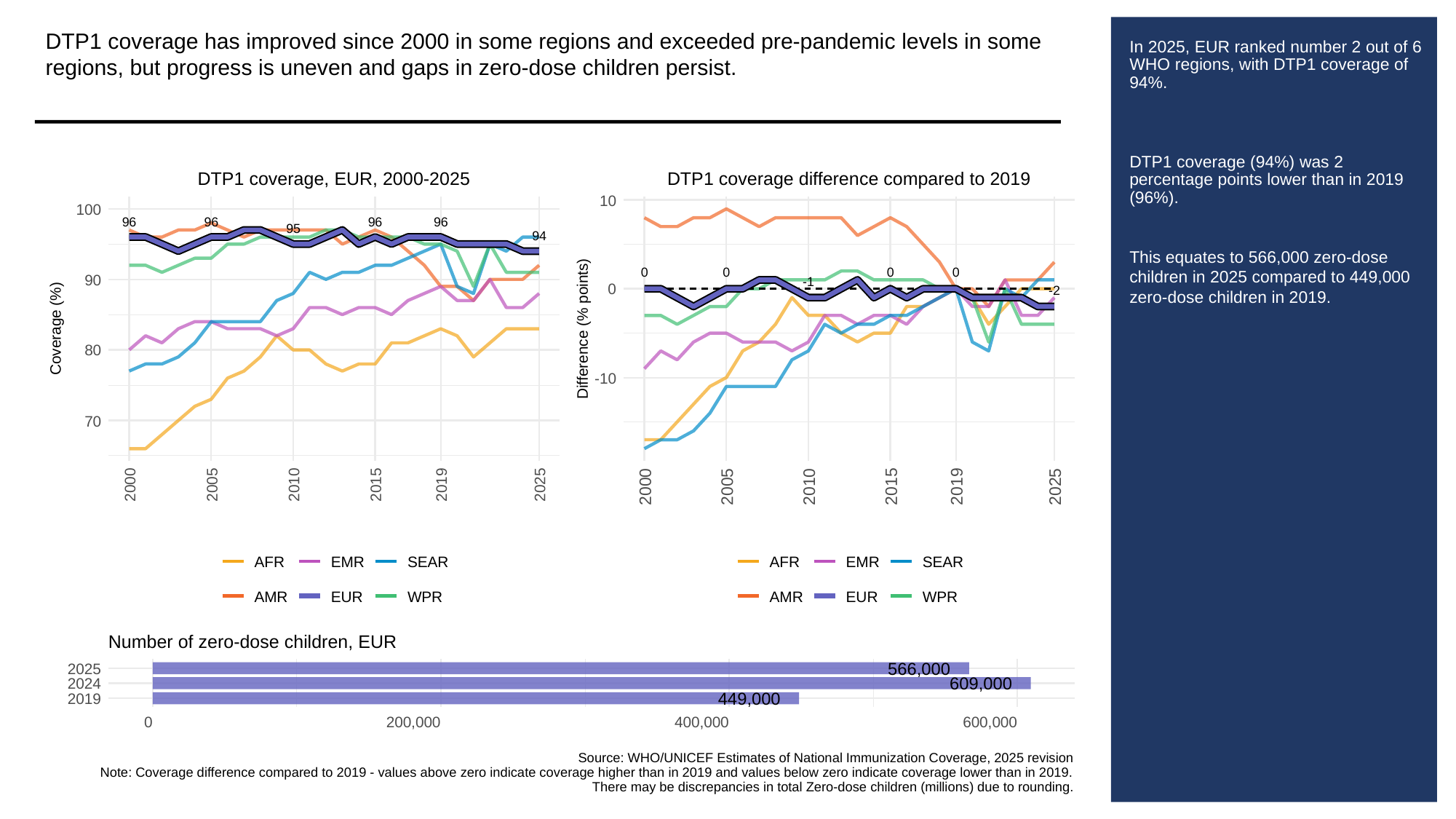

DTP1 coverage has improved since 2000 in some regions and exceeded pre-pandemic levels in some regions, but progress is uneven and gaps in zero-dose children persist.
# In 2025, EUR ranked number 2 out of 6 WHO regions, with DTP1 coverage of 94%.

DTP1 coverage (94%) was 2 percentage points lower than in 2019 (96%).

This equates to 566,000 zero-dose children in 2025 compared to 449,000 zero-dose children in 2019.

DTP1 coverage, EUR, 2000-2025
DTP1 coverage difference compared to 2019
10

100

96
96
96
96

95

94

0
0
0
0

90
-1

0
-2

Coverage (%)
Difference (% points)

80

-10

70

2000
2005
2010
2015
2019
2025
2000
2005
2010
2015
2019
2025
AFR
EMR
SEAR
AFR
EMR
SEAR

AMR
EUR
WPR
AMR
EUR
WPR

Number of zero-dose children, EUR

566,000

2025

609,000

2024

449,000

2019

0
200,000
400,000
600,000
Source: WHO/UNICEF Estimates of National Immunization Coverage, 2025 revision
Note: Coverage difference compared to 2019 - values above zero indicate coverage higher than in 2019 and values below zero indicate coverage lower than in 2019.
There may be discrepancies in total Zero-dose children (millions) due to rounding.